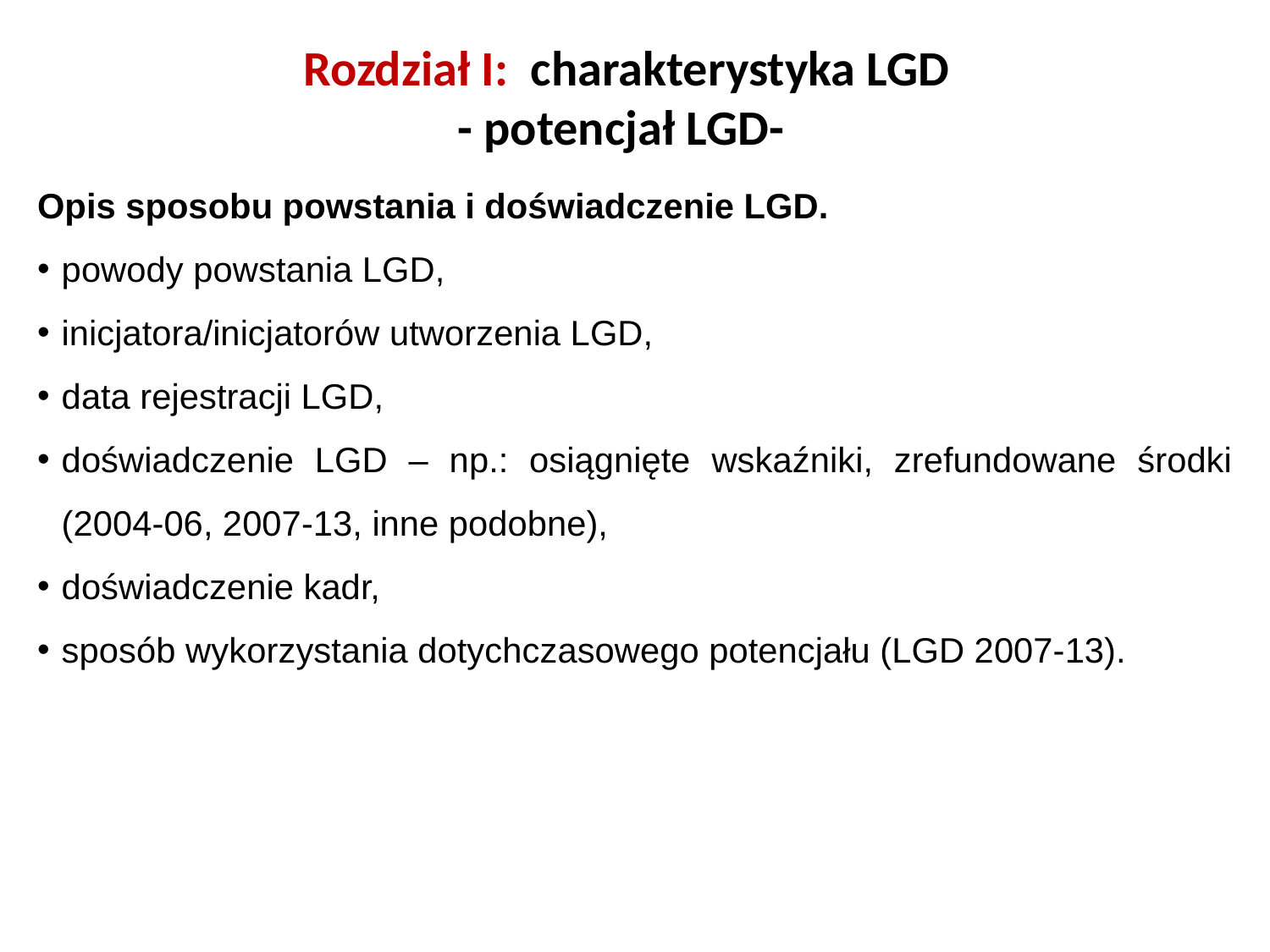

# Rozdział I:  charakterystyka LGD - potencjał LGD-

Opis sposobu powstania i doświadczenie LGD.
powody powstania LGD,
inicjatora/inicjatorów utworzenia LGD,
data rejestracji LGD,
doświadczenie LGD – np.: osiągnięte wskaźniki, zrefundowane środki (2004-06, 2007-13, inne podobne),
doświadczenie kadr,
sposób wykorzystania dotychczasowego potencjału (LGD 2007-13).